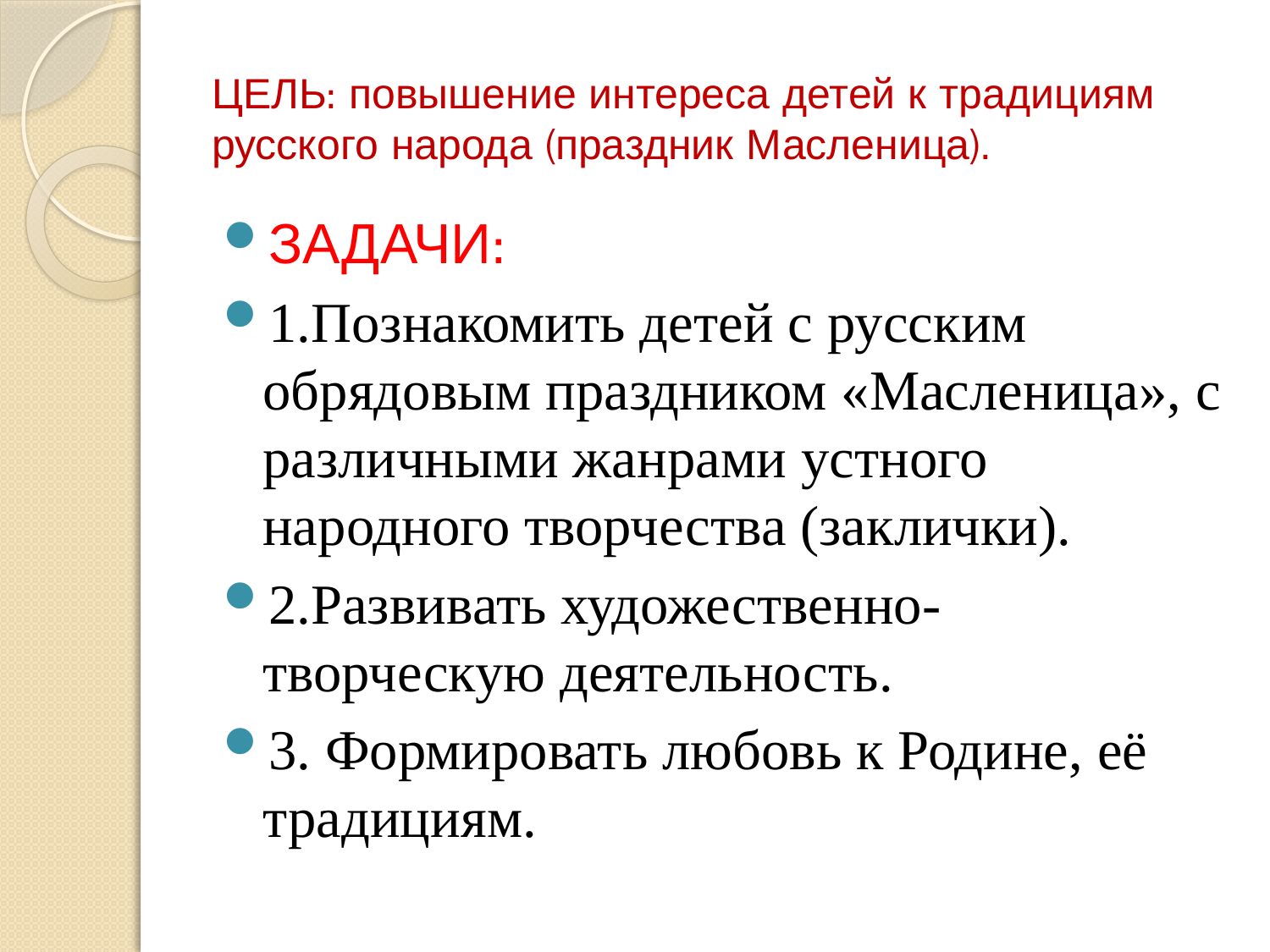

# ЦЕЛЬ: повышение интереса детей к традициям русского народа (праздник Масленица).
ЗАДАЧИ:
1.Познакомить детей с русским обрядовым праздником «Масленица», с различными жанрами устного народного творчества (заклички).
2.Развивать художественно- творческую деятельность.
3. Формировать любовь к Родине, её традициям.